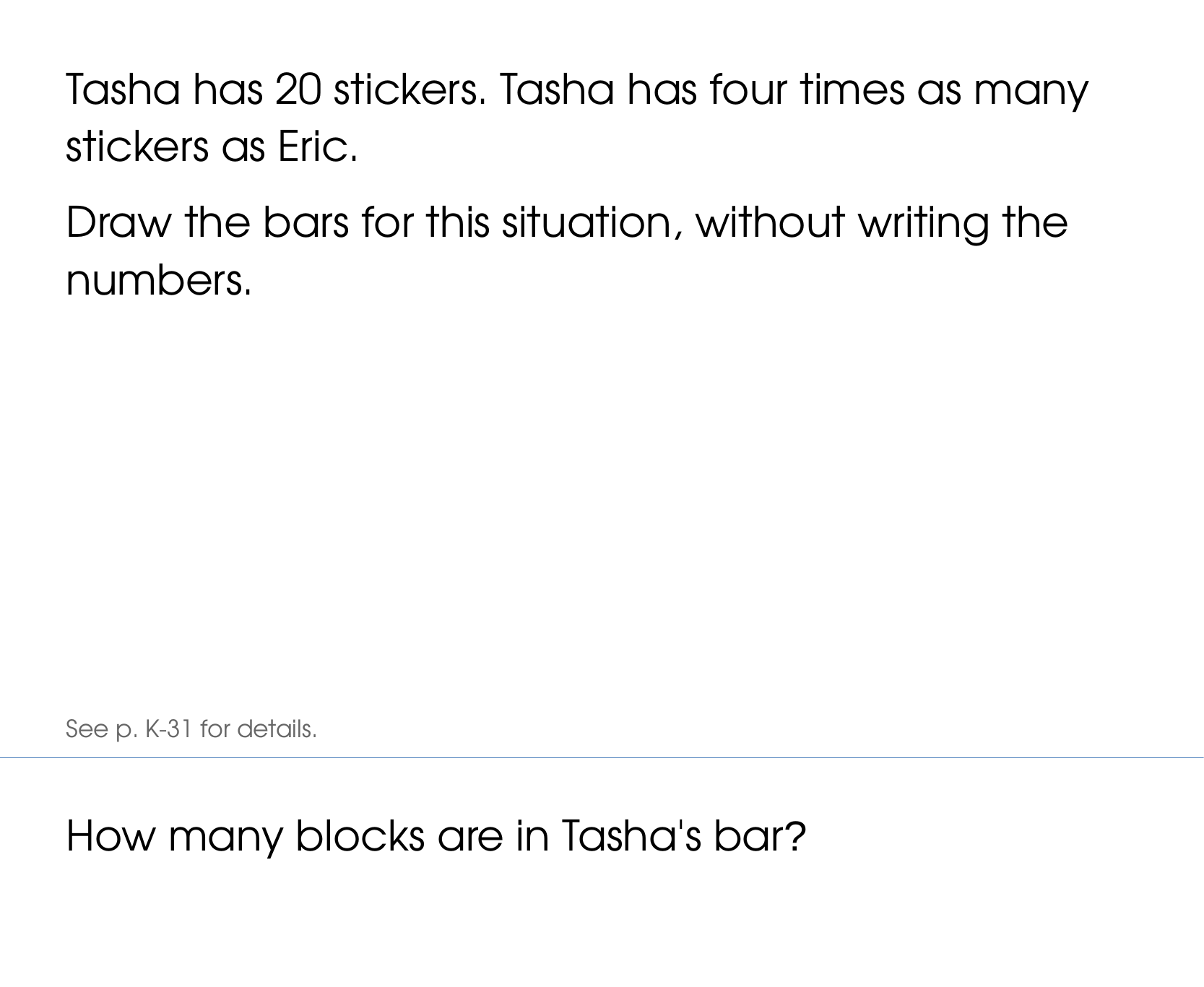

Tasha has 20 stickers. Tasha has four times as many stickers as Eric.
Draw the bars for this situation, without writing the numbers.

See p. K-31 for details.
How many blocks are in Tasha's bar?